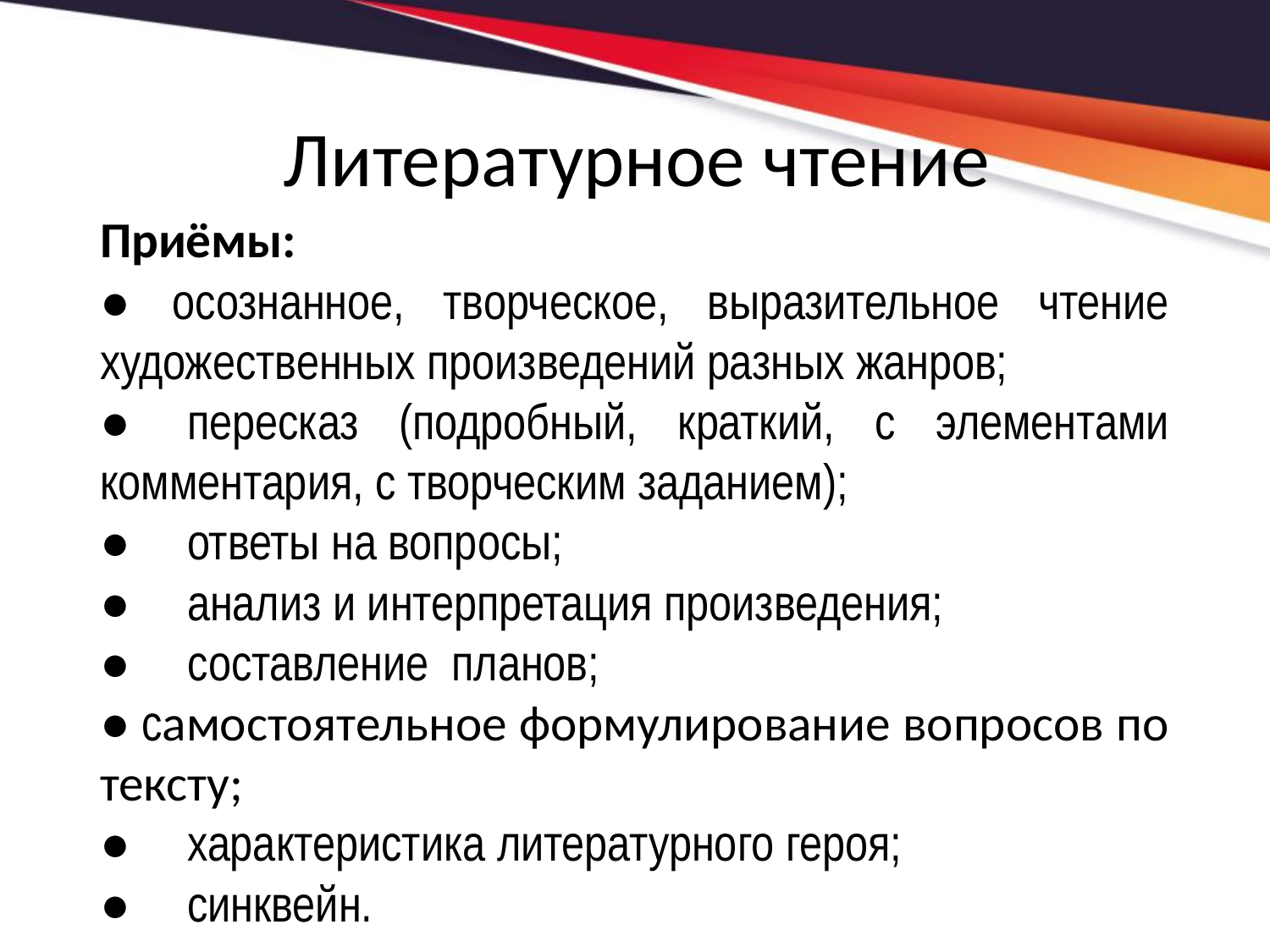

# Литературное чтение
Приёмы:
●     осознанное, творческое, выразительное чтение художественных произведений разных жанров;
●     пересказ (подробный, краткий, с элементами комментария, с творческим заданием);
●     ответы на вопросы;
●     анализ и интерпретация произведения;
●     составление  планов;
● самостоятельное формулирование вопросов по тексту;
●     характеристика литературного героя;
●     синквейн.